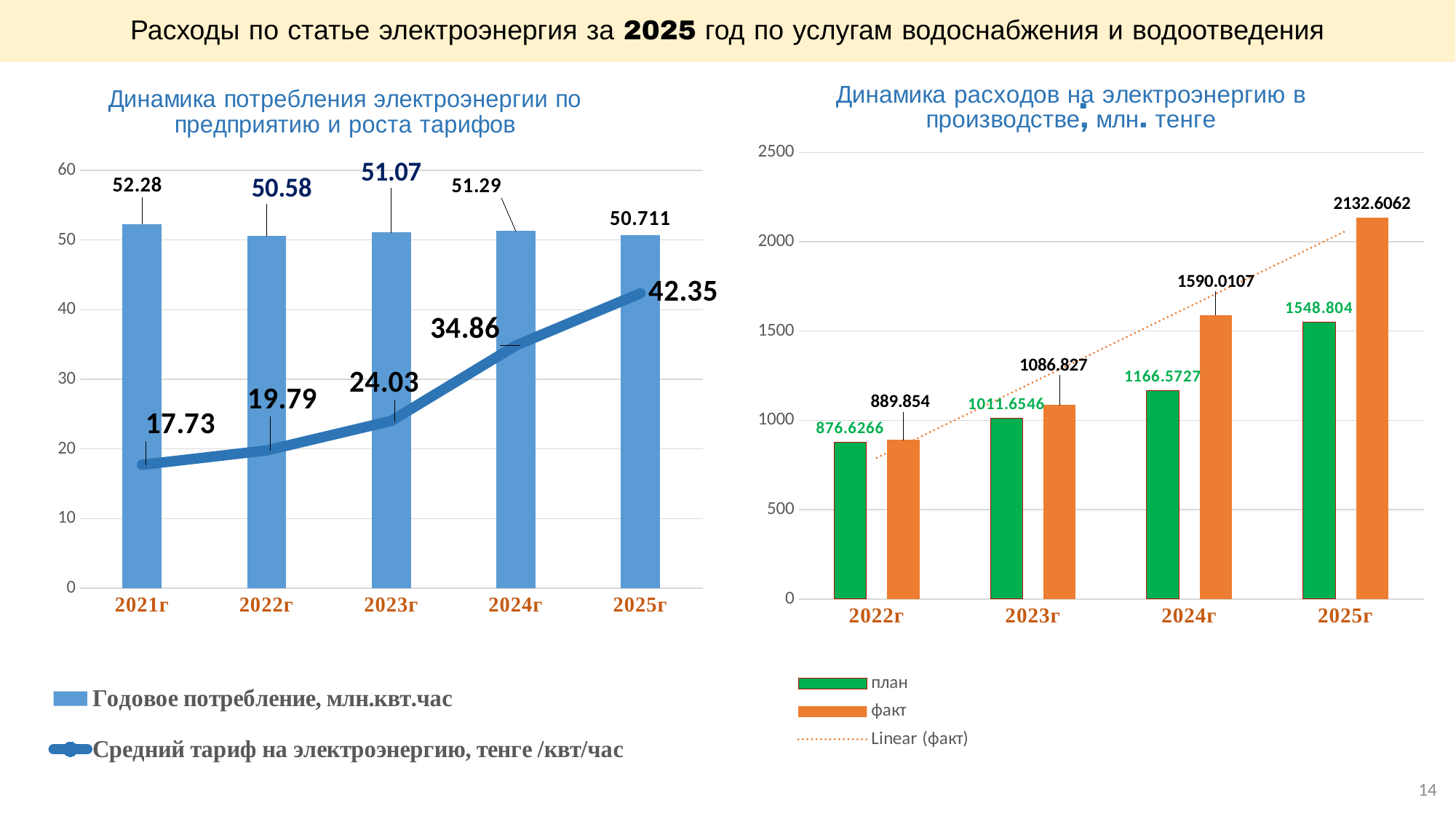

# Расходы по статье электроэнергия за 2025 год по услугам водоснабжения и водоотведения

### Chart: Динамика расходов на электроэнергию в производстве, млн. тенге

| Category | план | факт |
|---|---|---|
| 2022г | 876.6266 | 889.854 |
| 2023г | 1011.6546 | 1086.827 |
| 2024г | 1166.5727 | 1590.0107 |
| 2025г | 1548.804 | 2132.6062 |

### Chart: Динамика потребления электроэнергии по предприятию и роста тарифов

| Category | Годовое потребление, млн.квт.час | Средний тариф на электроэнергию, тенге /квт/час  |
|---|---|---|
| 2021г | 52.28 | 17.73 |
| 2022г | 50.58 | 19.79 |
| 2023г | 51.07 | 24.03 |
| 2024г | 51.29 | 34.86 |
| 2025г | 50.711 | 42.35 |
.
14